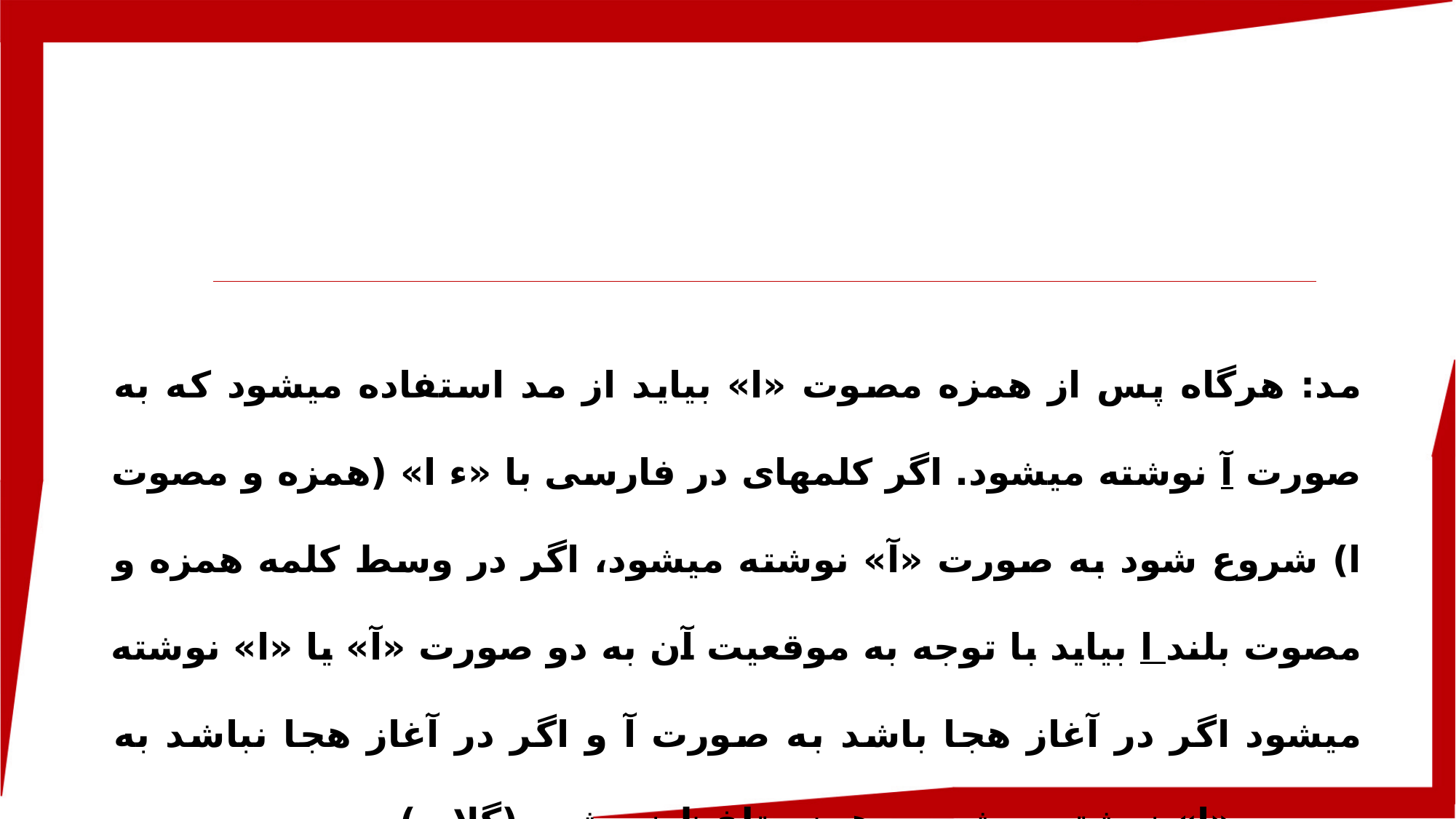

مد: هرگاه پس از همزه مصوت «ا» بیاید از مد استفاده می­شود که به صورت آ نوشته می­شود. اگر کلمه­ای در فارسی با «ء ا» (همزه و مصوت ا) شروع شود به صورت «آ» نوشته می­شود، اگر در وسط کلمه همزه و مصوت بلند ا بیاید با توجه به موقعیت آن به دو صورت «آ» یا «ا» نوشته می­شود اگر در آغاز هجا باشد به صورت آ و اگر در آغاز هجا نباشد به صورت «ا» نوشته می­شود و همزه تلفظ نمی­شود (گلاب)